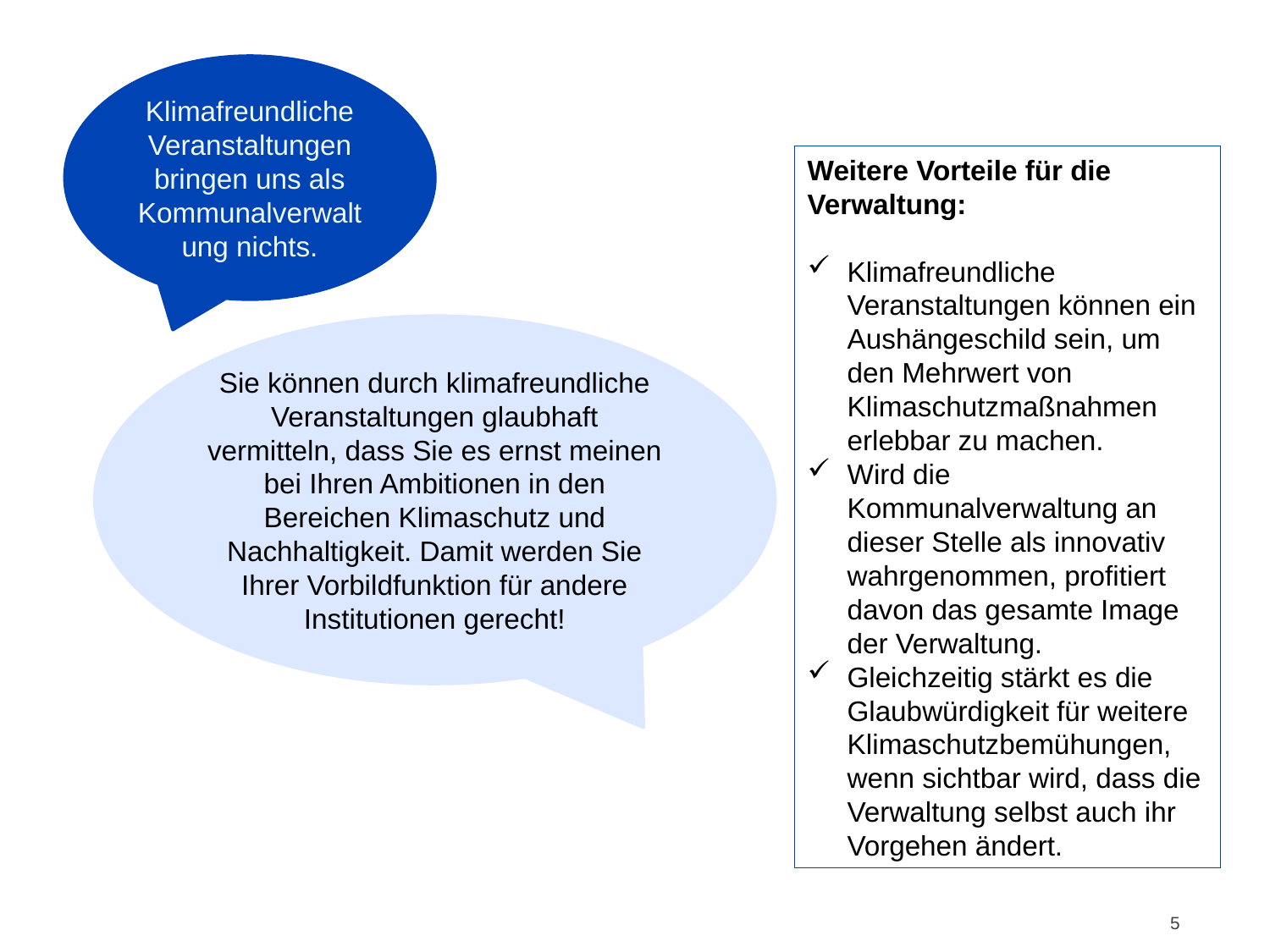

Klimafreundliche Veranstaltungen bringen uns als Kommunalverwaltung nichts.
# Argumente 5
Weitere Vorteile für die Verwaltung:

Klimafreundliche Veranstaltungen können ein Aushängeschild sein, um den Mehrwert von Klimaschutzmaßnahmen erlebbar zu machen.
Wird die Kommunalverwaltung an dieser Stelle als innovativ wahrgenommen, profitiert davon das gesamte Image der Verwaltung.
Gleichzeitig stärkt es die Glaubwürdigkeit für weitere Klimaschutzbemühungen, wenn sichtbar wird, dass die Verwaltung selbst auch ihr Vorgehen ändert.
Sie können durch klimafreundliche Veranstaltungen glaubhaft vermitteln, dass Sie es ernst meinen bei Ihren Ambitionen in den Bereichen Klimaschutz und Nachhaltigkeit. Damit werden Sie Ihrer Vorbildfunktion für andere Institutionen gerecht!